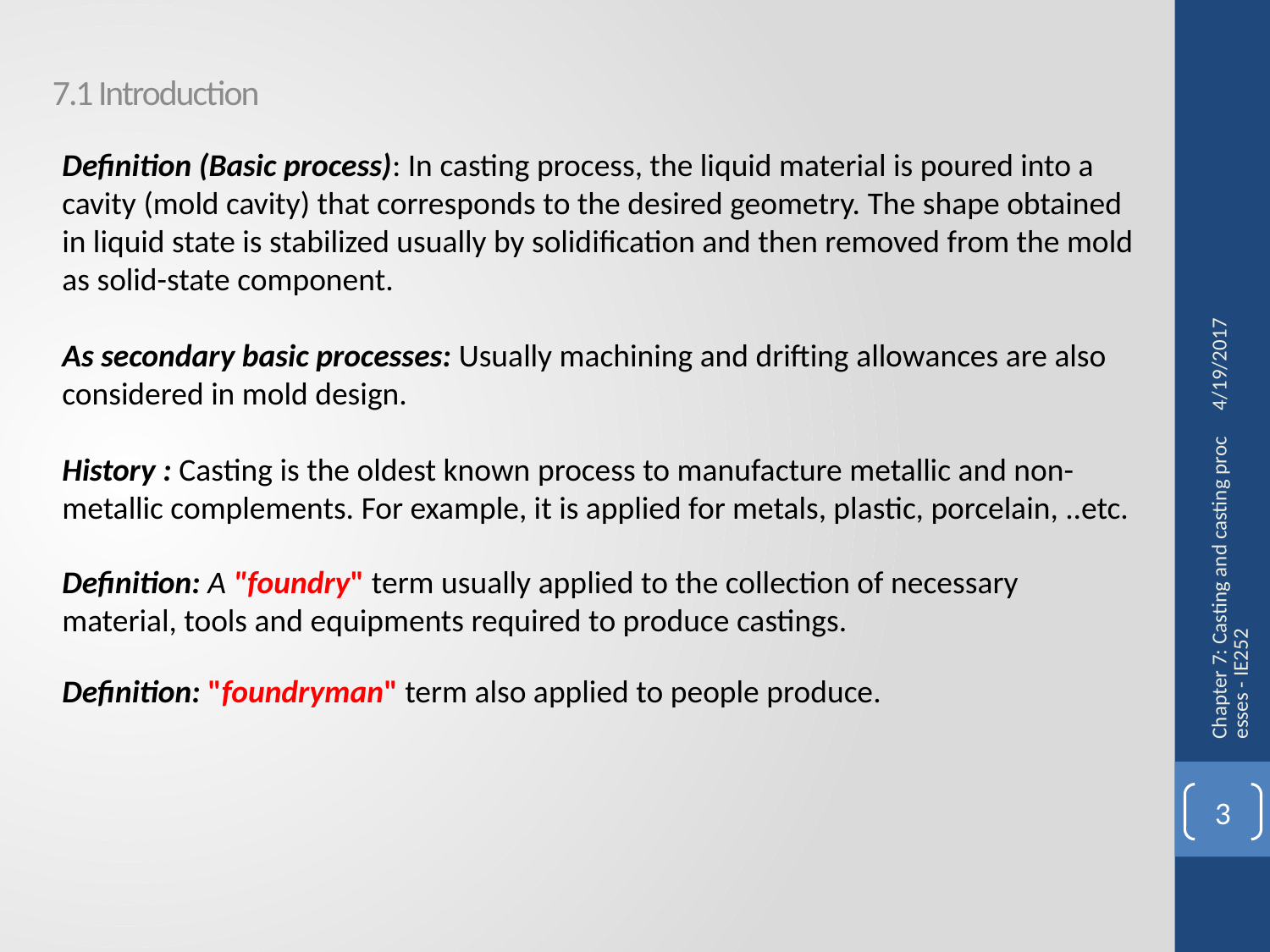

7.1 Introduction
Definition (Basic process): In casting process, the liquid material is poured into a cavity (mold cavity) that corresponds to the desired geometry. The shape obtained in liquid state is stabilized usually by solidification and then removed from the mold as solid-state component.

As secondary basic processes: Usually machining and drifting allowances are also considered in mold design.

History : Casting is the oldest known process to manufacture metallic and non-metallic complements. For example, it is applied for metals, plastic, porcelain, ..etc.

4/19/2017
Definition: A "foundry" term usually applied to the collection of necessary material, tools and equipments required to produce castings.
Chapter 7: Casting and casting processes - IE252
Definition: "foundryman" term also applied to people produce.
3